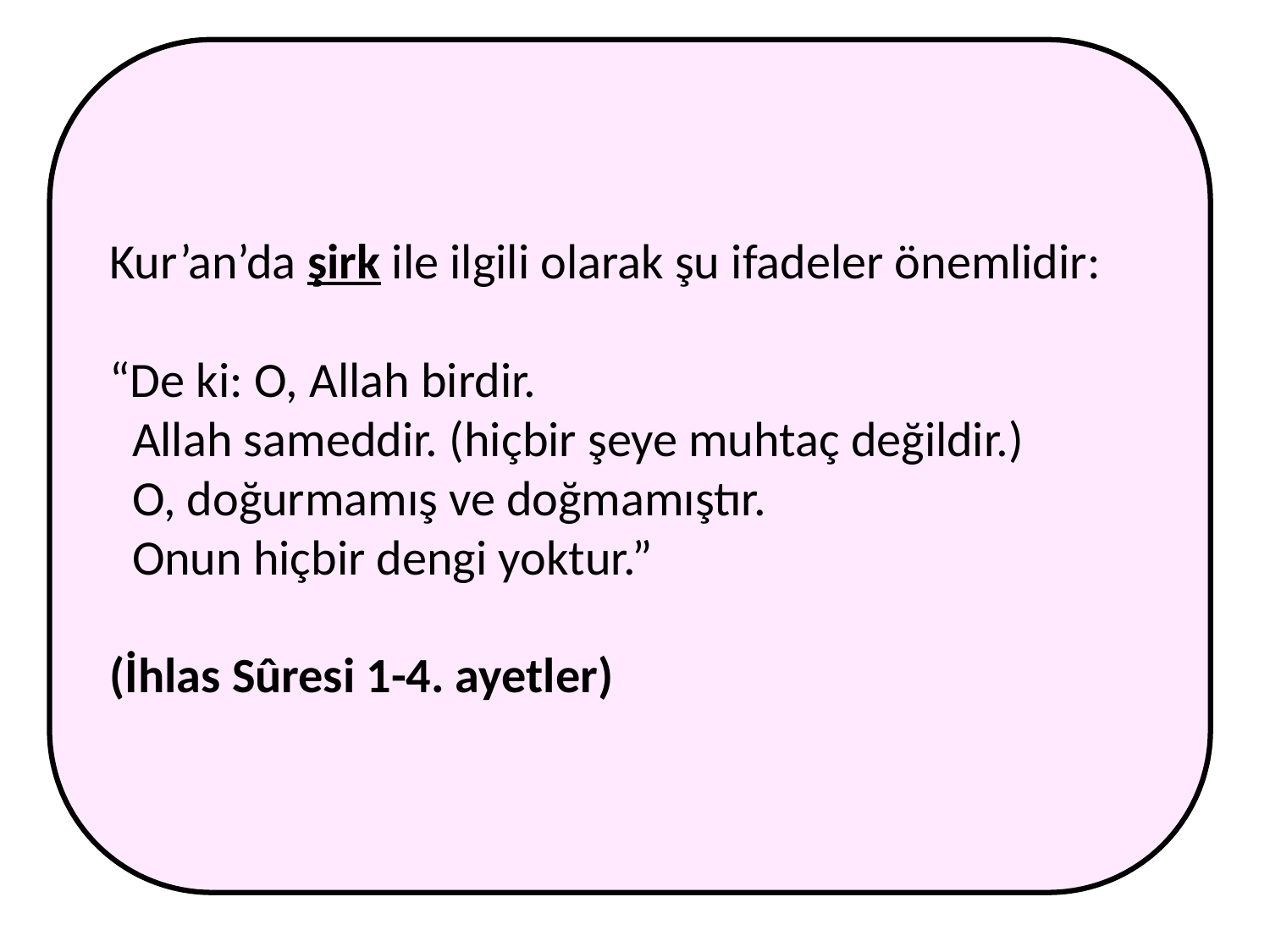

Kur’an’da şirk ile ilgili olarak şu ifadeler önemlidir:

“De ki: O, Allah birdir.
  Allah sameddir. (hiçbir şeye muhtaç değildir.)
  O, doğurmamış ve doğmamıştır.
  Onun hiçbir dengi yoktur.”

(İhlas Sûresi 1-4. ayetler)